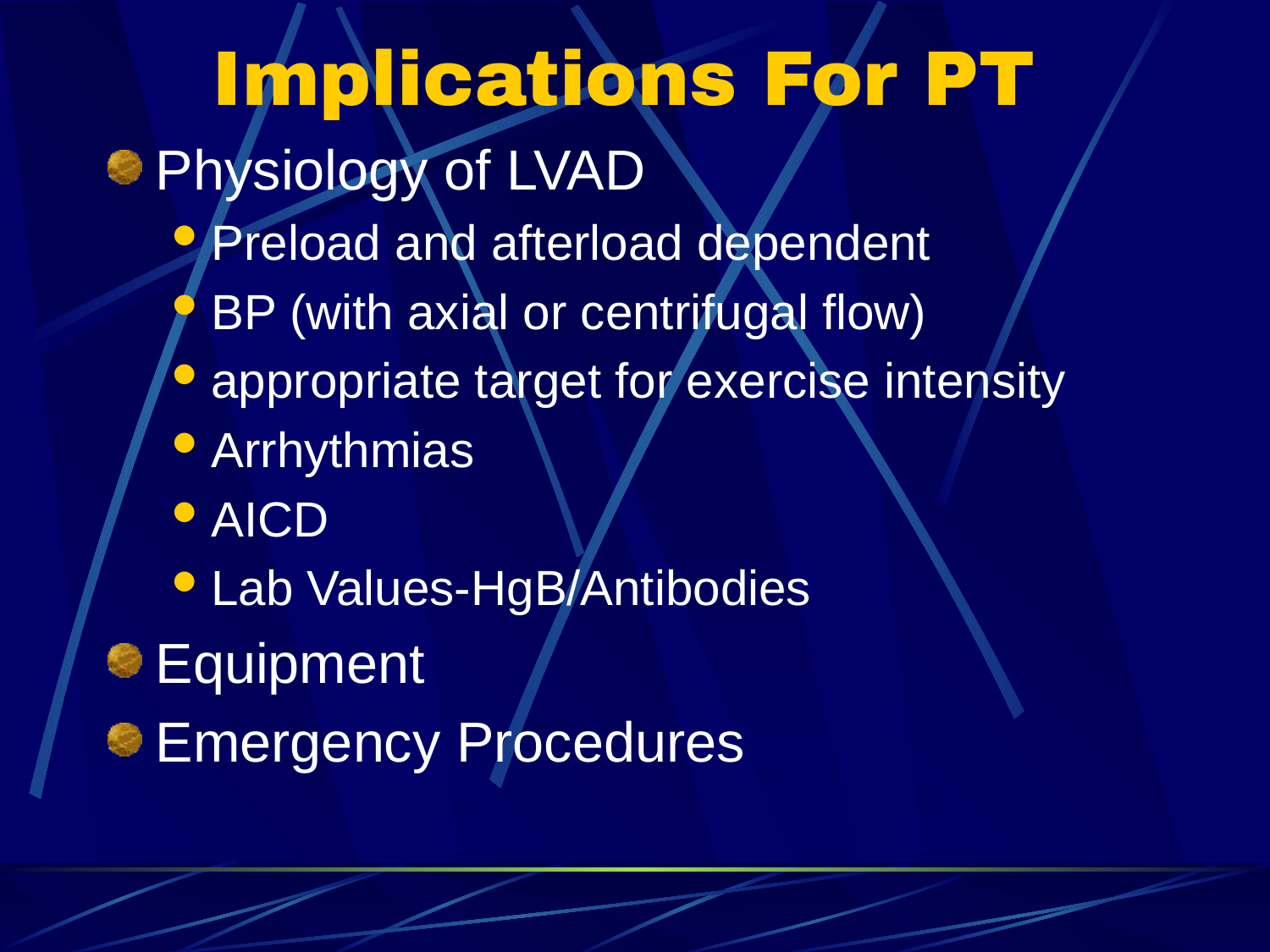

# Implications For PT
Physiology of LVAD
Preload and afterload dependent
BP (with axial or centrifugal flow)
appropriate target for exercise intensity
Arrhythmias
AICD
Lab Values-HgB/Antibodies
Equipment
Emergency Procedures